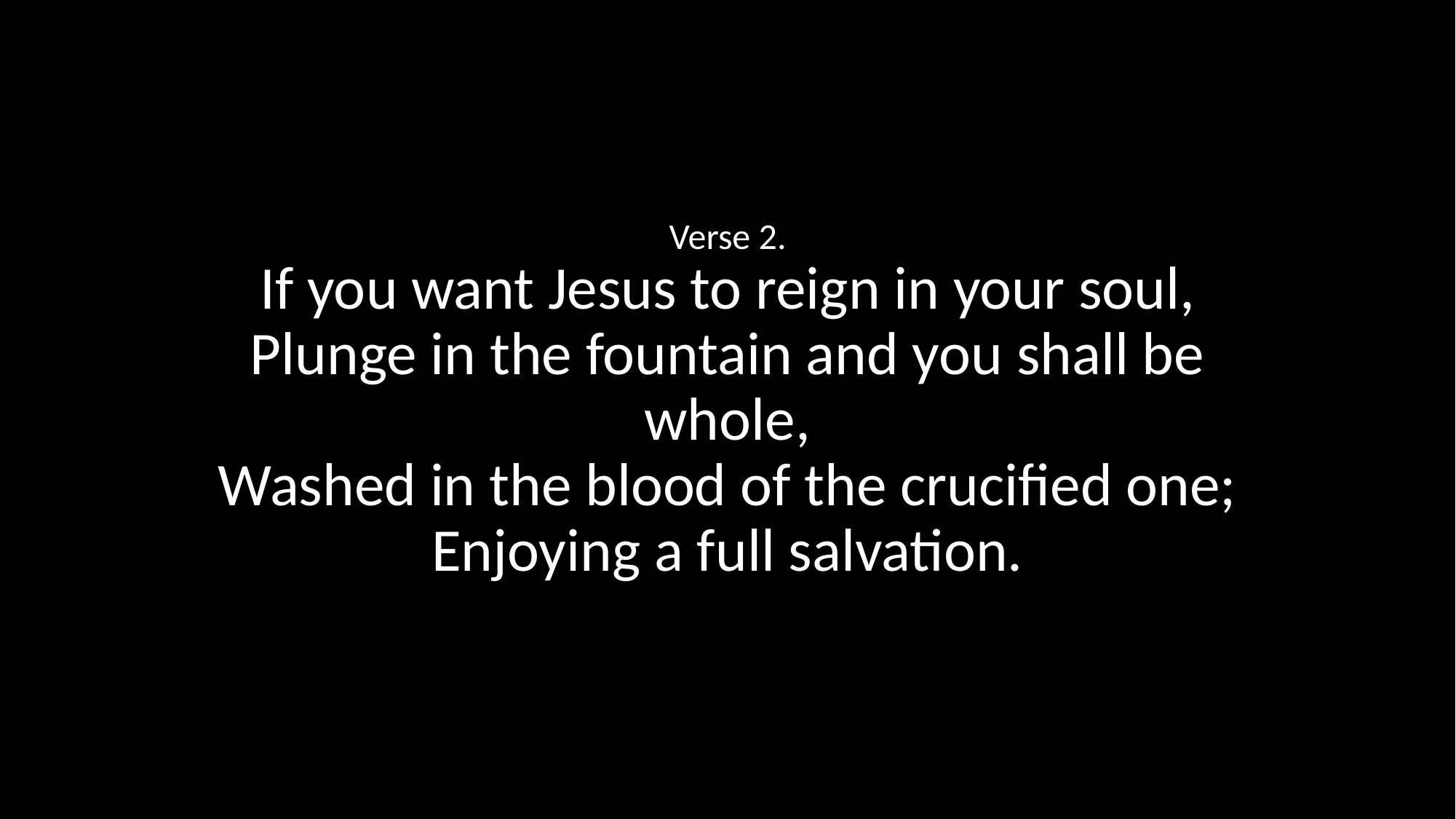

Verse 2.
If you want Jesus to reign in your soul,
Plunge in the fountain and you shall be whole,
Washed in the blood of the crucified one;
Enjoying a full salvation.